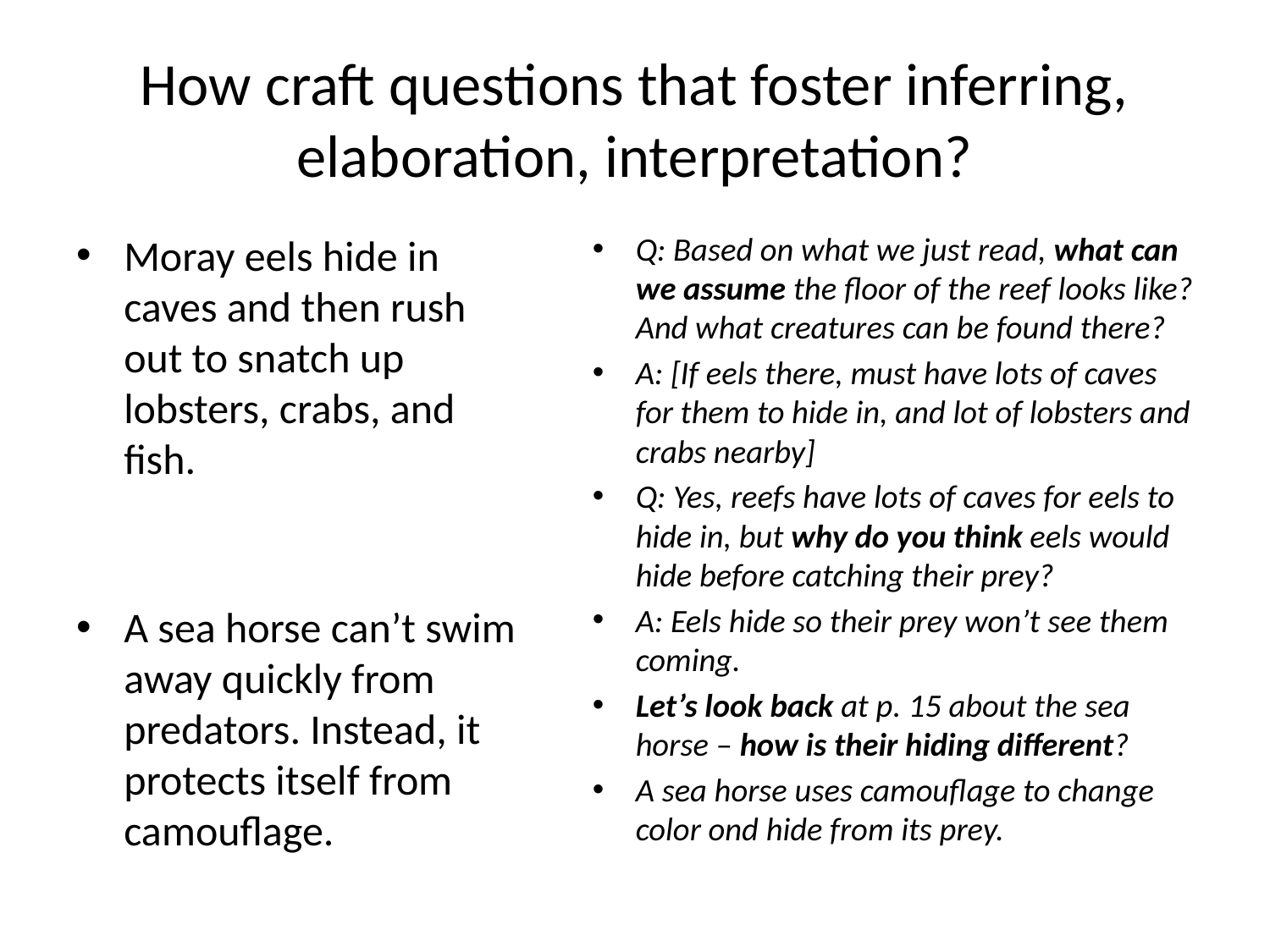

# How craft questions that foster inferring, elaboration, interpretation?
Moray eels hide in caves and then rush out to snatch up lobsters, crabs, and fish.

A sea horse can’t swim away quickly from predators. Instead, it protects itself from camouflage.
Q: Based on what we just read, what can we assume the floor of the reef looks like? And what creatures can be found there?
A: [If eels there, must have lots of caves for them to hide in, and lot of lobsters and crabs nearby]
Q: Yes, reefs have lots of caves for eels to hide in, but why do you think eels would hide before catching their prey?
A: Eels hide so their prey won’t see them coming.
Let’s look back at p. 15 about the sea horse – how is their hiding different?
A sea horse uses camouflage to change color ond hide from its prey.